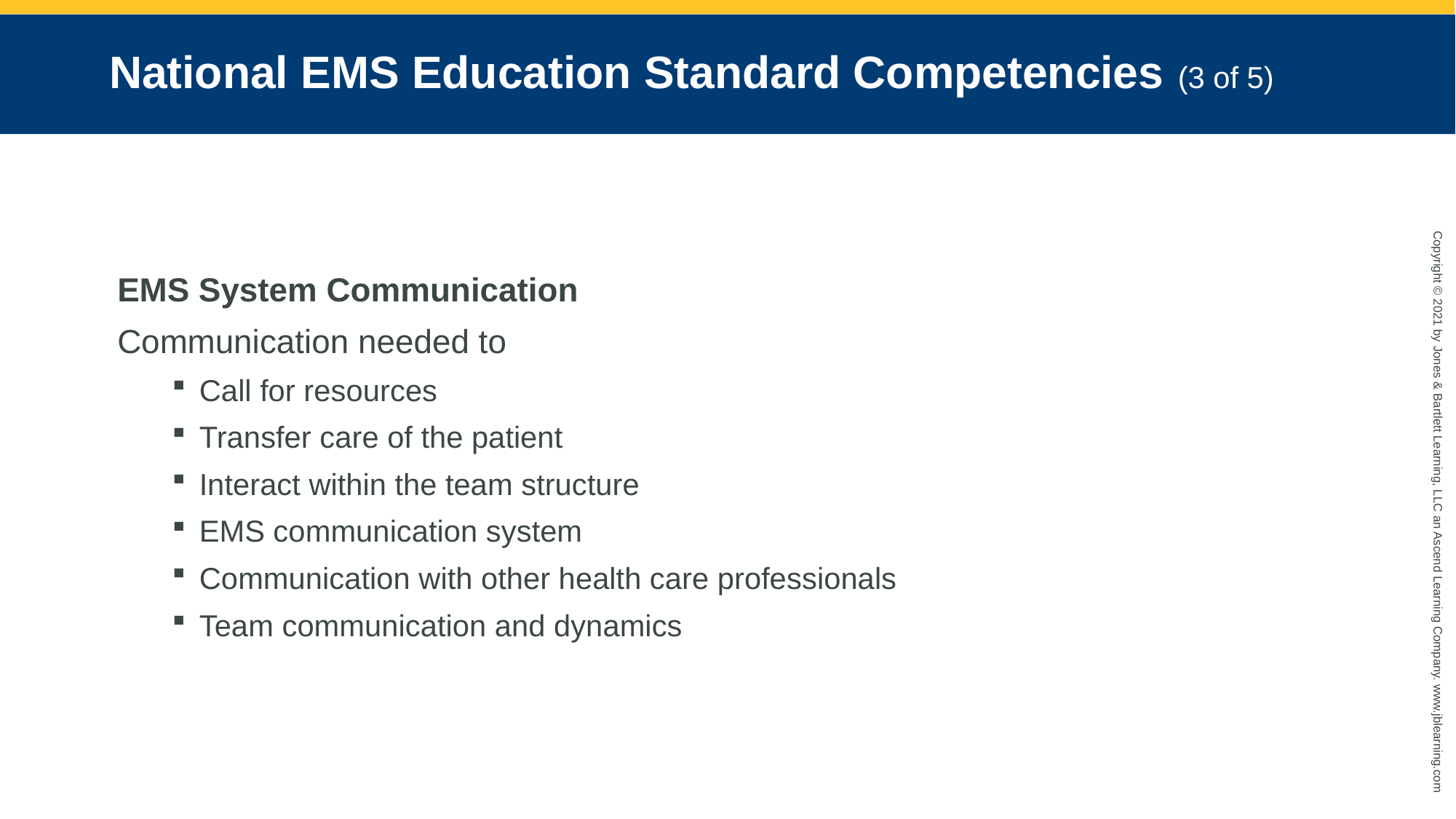

# National EMS Education Standard Competencies (3 of 5)
EMS System Communication
Communication needed to
Call for resources
Transfer care of the patient
Interact within the team structure
EMS communication system
Communication with other health care professionals
Team communication and dynamics